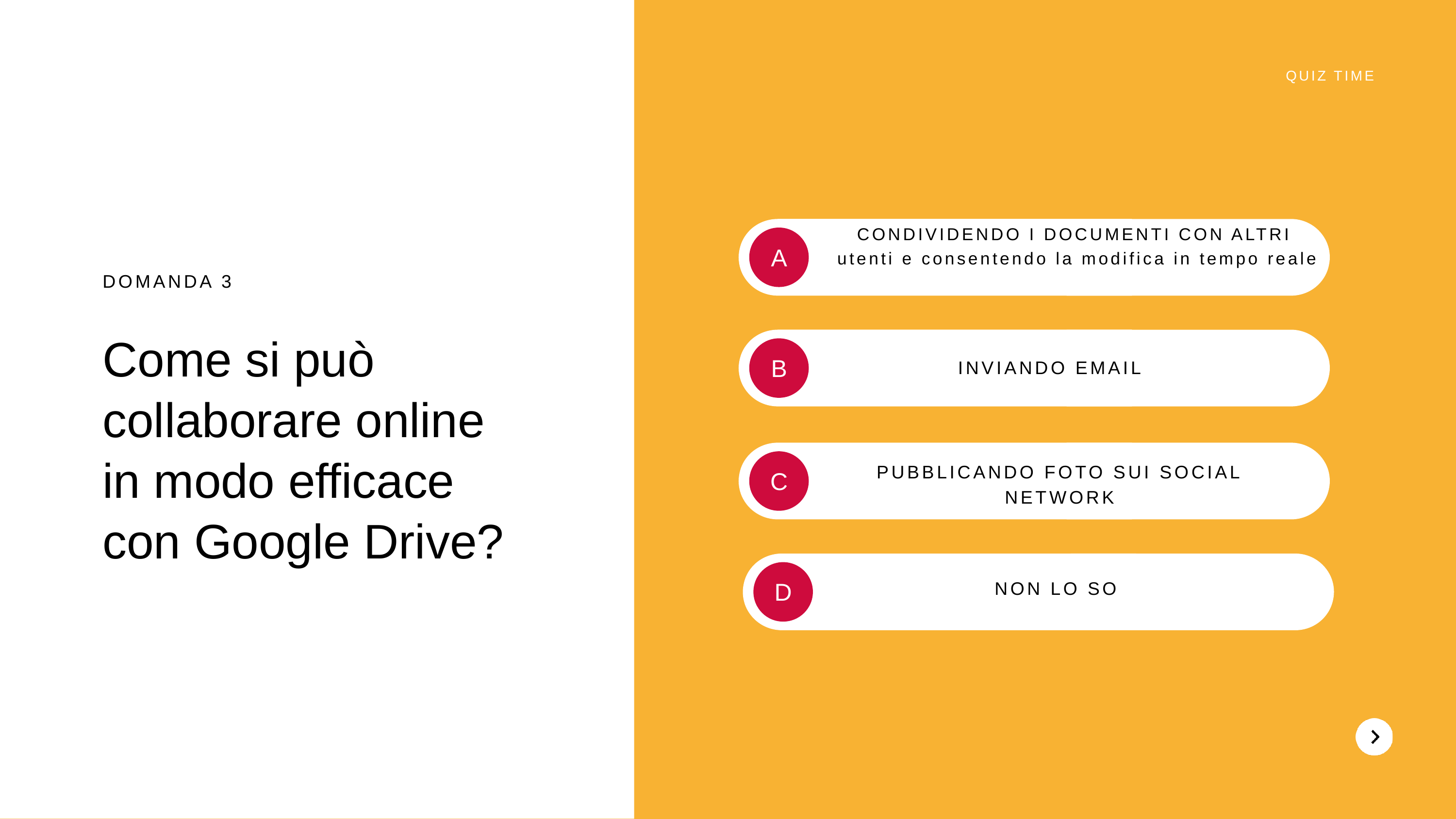

QUIZ TIME

CONDIVIDENDO I DOCUMENTI CON ALTRI
utenti e consentendo la modifica in tempo reale

A
DOMANDA 3
Come si può collaborare online in modo efficace con Google Drive?

B
INVIANDO EMAIL

PUBBLICANDO FOTO SUI SOCIAL NETWORK
C

D
NON LO SO